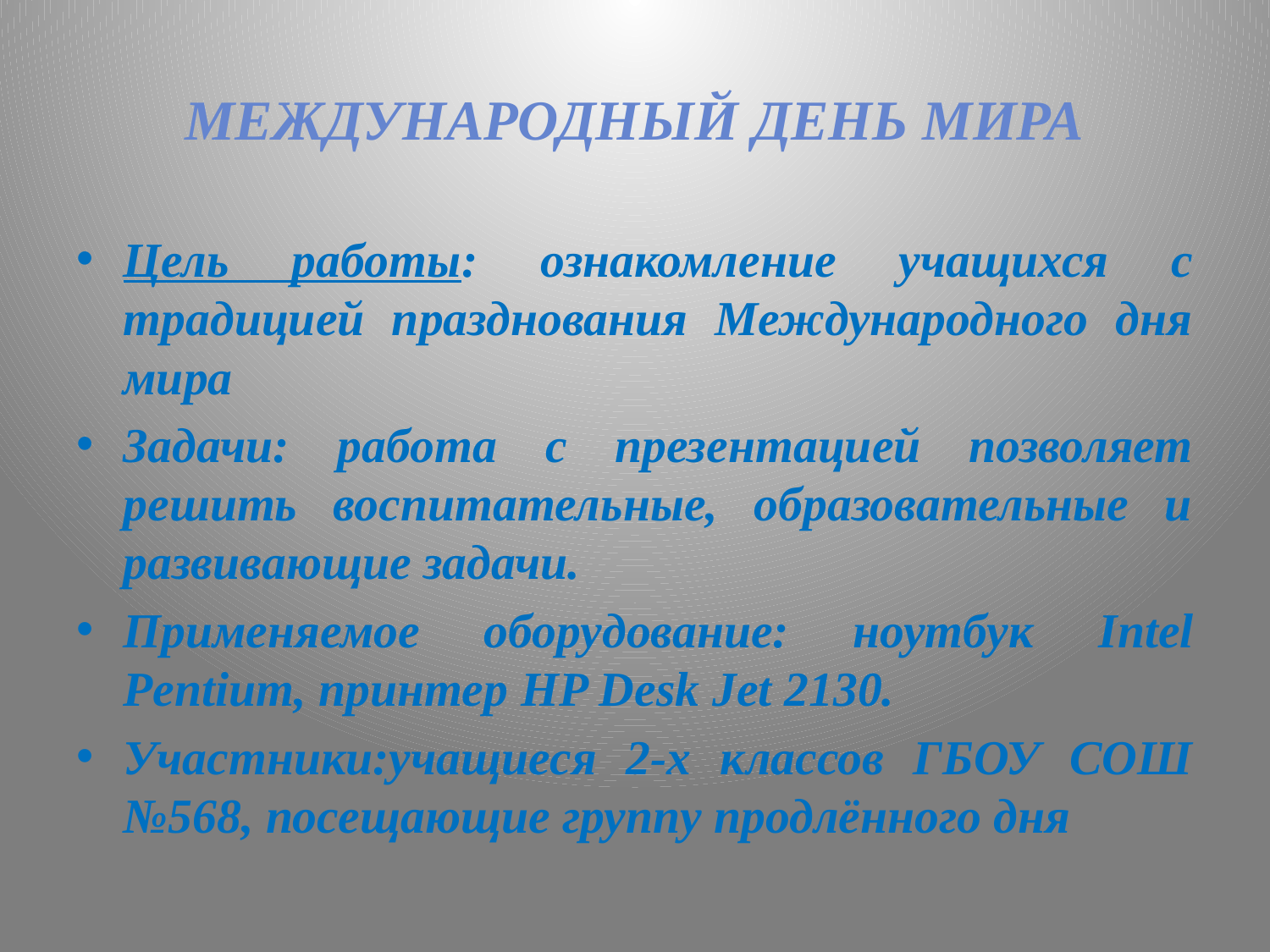

# МЕЖДУНАРОДНЫЙ ДЕНЬ МИРА
Цель работы: ознакомление учащихся с традицией празднования Международного дня мира
Задачи: работа с презентацией позволяет решить воспитательные, образовательные и развивающие задачи.
Применяемое оборудование: ноутбук Intel Pentium, принтер HP Desk Jet 2130.
Участники:учащиеся 2-х классов ГБОУ СОШ №568, посещающие группу продлённого дня